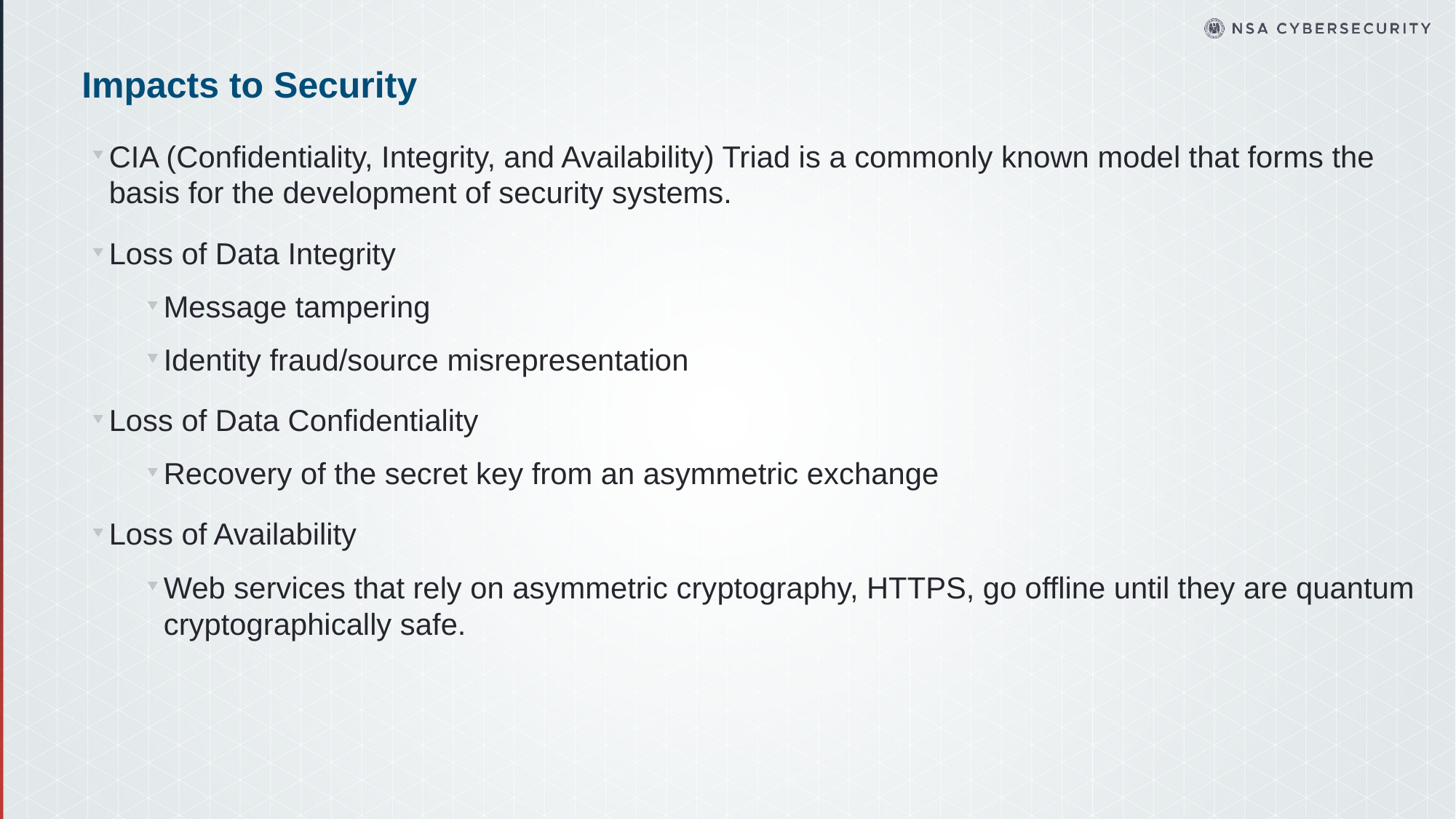

Impacts to Security
CIA (Confidentiality, Integrity, and Availability) Triad is a commonly known model that forms the basis for the development of security systems.
Loss of Data Integrity
Message tampering
Identity fraud/source misrepresentation
Loss of Data Confidentiality
Recovery of the secret key from an asymmetric exchange
Loss of Availability
Web services that rely on asymmetric cryptography, HTTPS, go offline until they are quantum cryptographically safe.